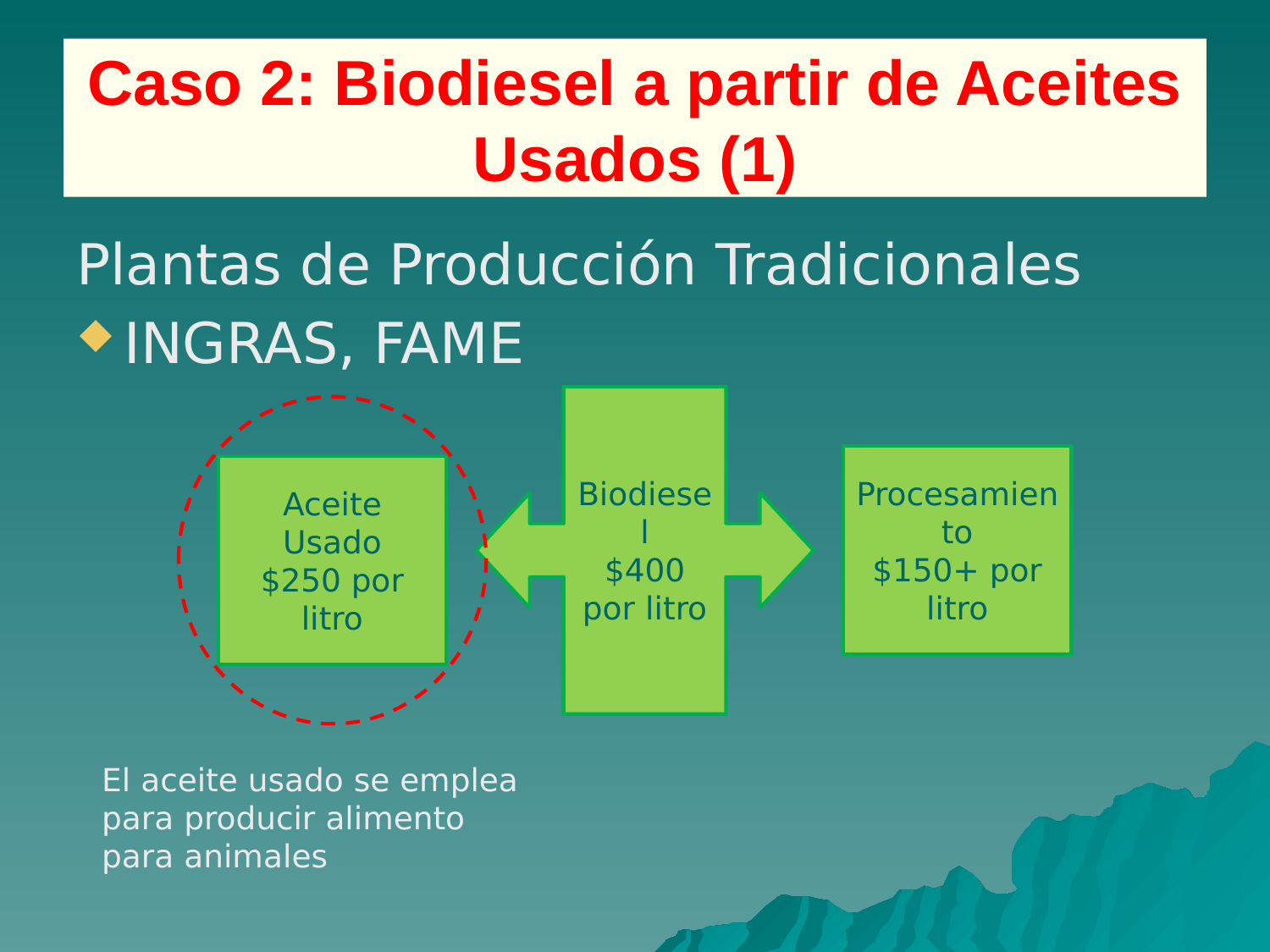

# Caso 2: Biodiesel a partir de Aceites Usados (1)
Plantas de Producción Tradicionales
INGRAS, FAME

Biodiesel
$400 por litro

Procesamiento
$150+ por litro
Aceite Usado
$250 por litro
El aceite usado se emplea para producir alimento para animales